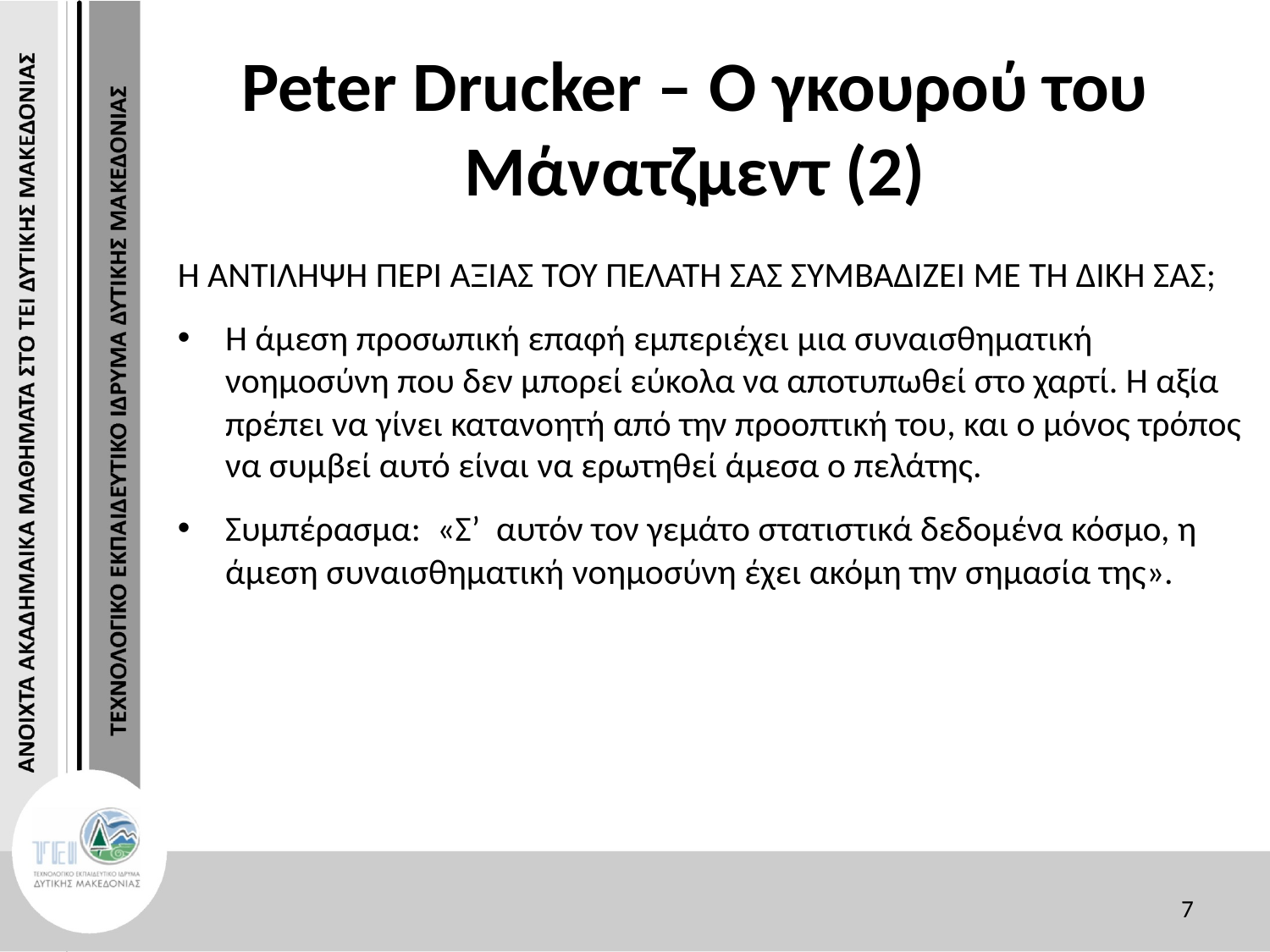

# Peter Drucker – Ο γκουρού του Μάνατζμεντ (2)
Η ΑΝΤΙΛΗΨΗ ΠΕΡΙ ΑΞΙΑΣ ΤΟΥ ΠΕΛΑΤΗ ΣΑΣ ΣΥΜΒΑΔΙΖΕΙ ΜΕ ΤΗ ΔΙΚΗ ΣΑΣ;
Η άμεση προσωπική επαφή εμπεριέχει μια συναισθηματική νοημοσύνη που δεν μπορεί εύκολα να αποτυπωθεί στο χαρτί. Η αξία πρέπει να γίνει κατανοητή από την προοπτική του, και ο μόνος τρόπος να συμβεί αυτό είναι να ερωτηθεί άμεσα ο πελάτης.
Συμπέρασμα:  «Σ’  αυτόν τον γεμάτο στατιστικά δεδομένα κόσμο, η άμεση συναισθηματική νοημοσύνη έχει ακόμη την σημασία της».
7